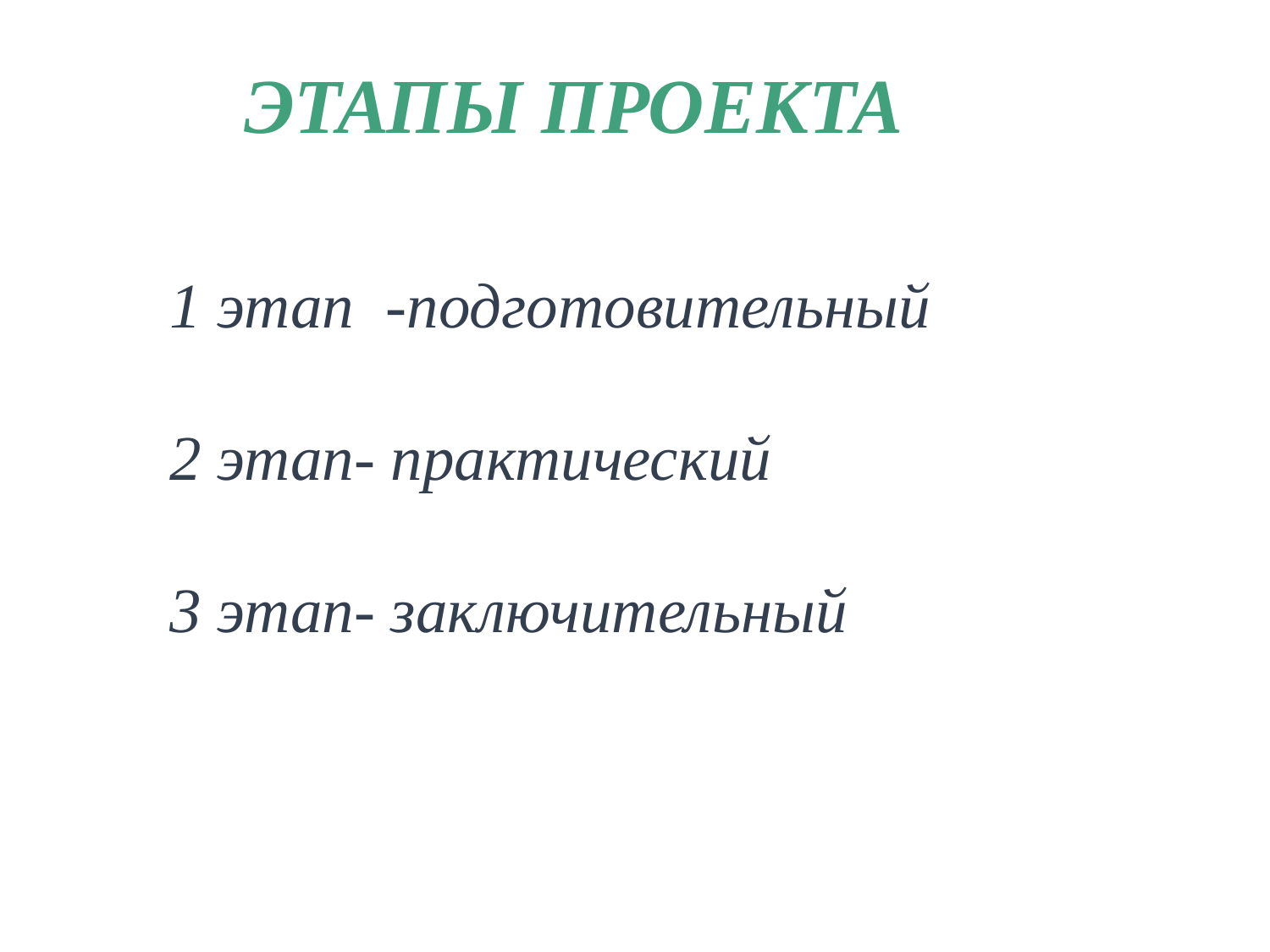

Этапы проекта
1 этап  -подготовительный

2 этап- практический

3 этап- заключительный